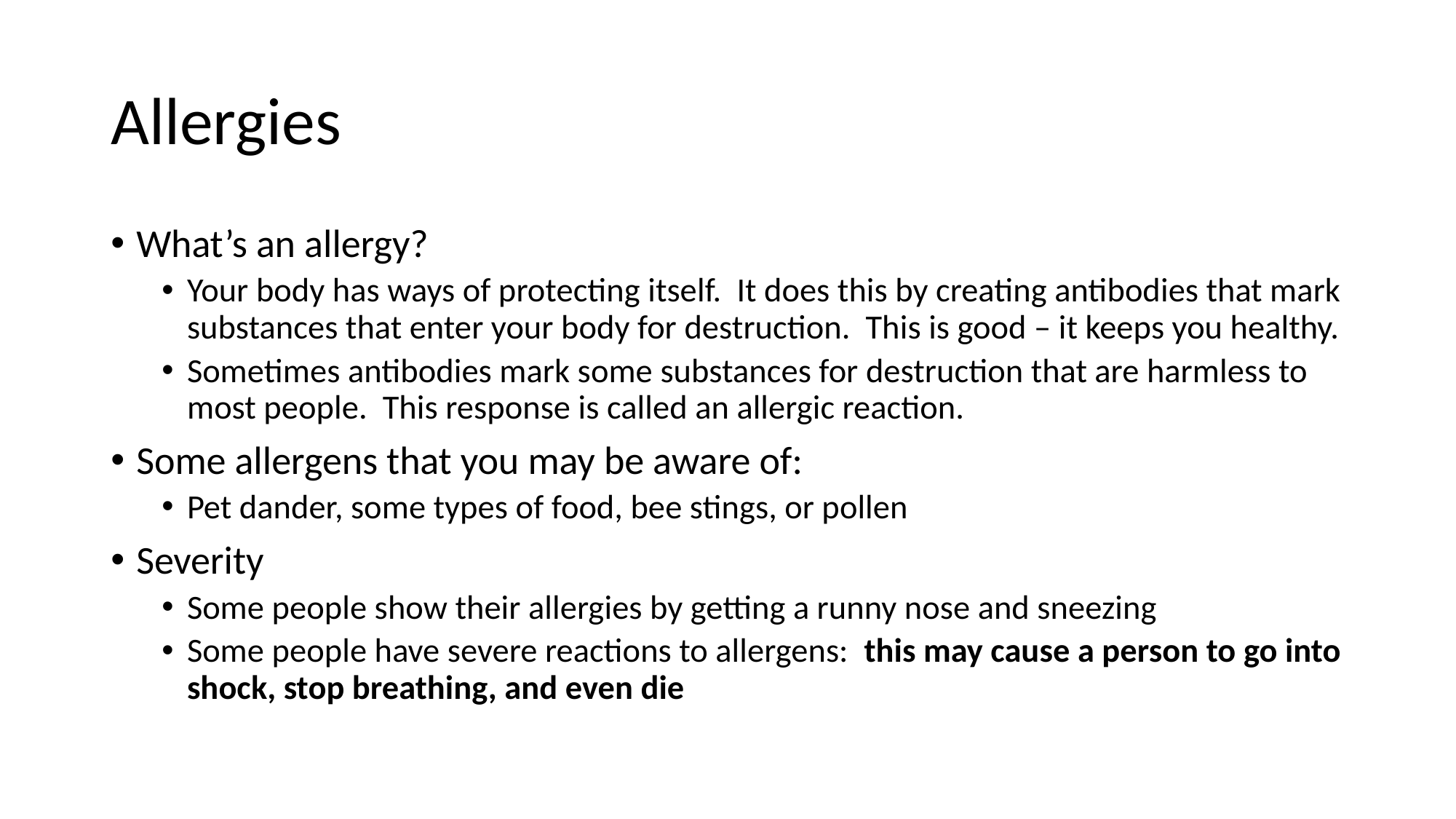

# Allergies
What’s an allergy?
Your body has ways of protecting itself.  It does this by creating antibodies that mark substances that enter your body for destruction.  This is good – it keeps you healthy.
Sometimes antibodies mark some substances for destruction that are harmless to most people.  This response is called an allergic reaction.
Some allergens that you may be aware of:
Pet dander, some types of food, bee stings, or pollen
Severity
Some people show their allergies by getting a runny nose and sneezing
Some people have severe reactions to allergens:  this may cause a person to go into shock, stop breathing, and even die